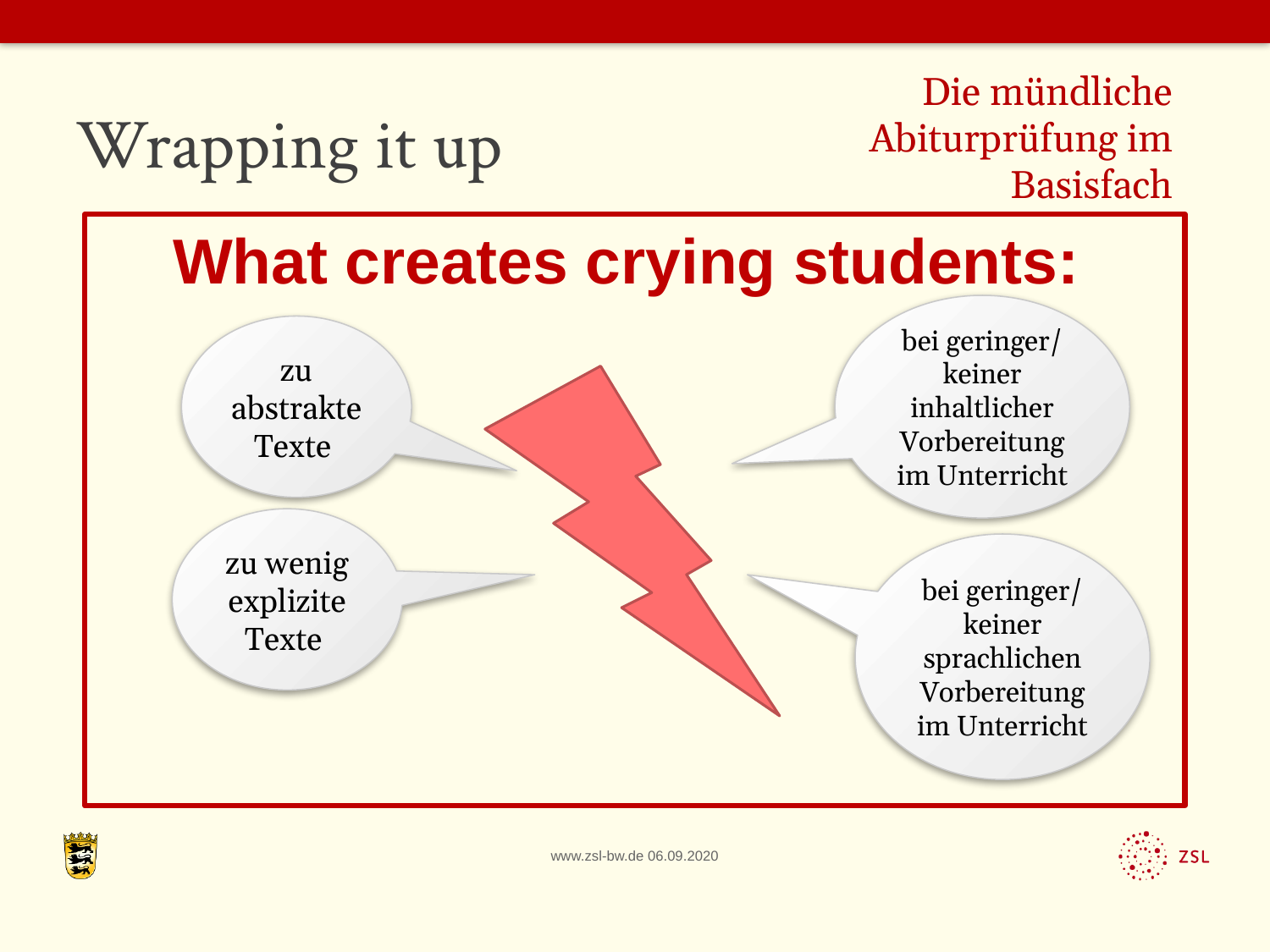

Die mündliche Abiturprüfung im Basisfach
# Wrapping it up
What creates crying students:
bei geringer/ keiner inhaltlicher Vorbereitung im Unterricht
zu abstrakte Texte

zu wenig explizite Texte
bei geringer/ keiner sprachlichen Vorbereitung im Unterricht